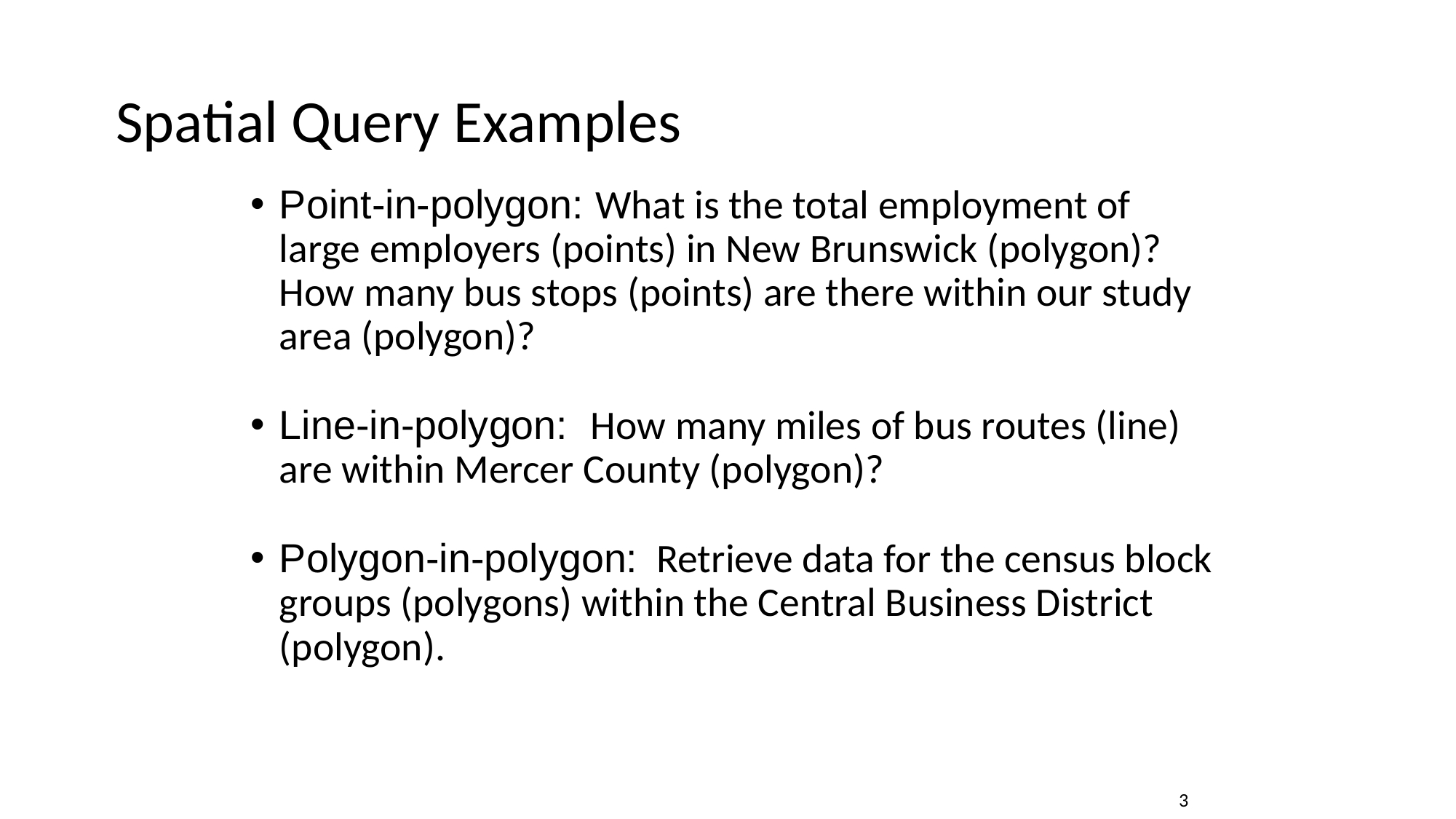

# Spatial Query Examples
Point-in-polygon: What is the total employment of large employers (points) in New Brunswick (polygon)?  How many bus stops (points) are there within our study area (polygon)?
Line-in-polygon:  How many miles of bus routes (line) are within Mercer County (polygon)?
Polygon-in-polygon:  Retrieve data for the census block groups (polygons) within the Central Business District (polygon).
3